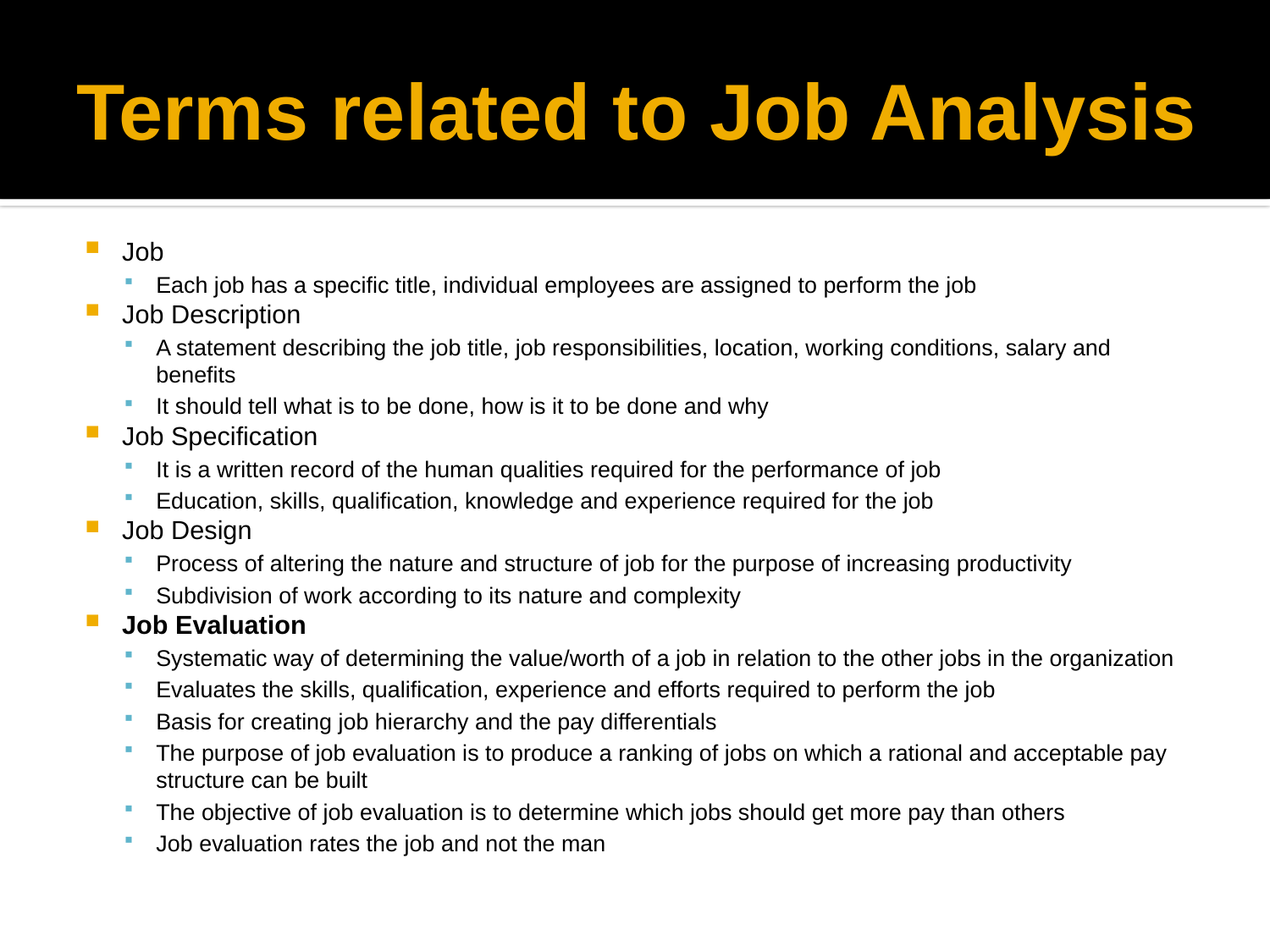

# Terms related to Job Analysis
Job
Each job has a specific title, individual employees are assigned to perform the job
Job Description
A statement describing the job title, job responsibilities, location, working conditions, salary and benefits
It should tell what is to be done, how is it to be done and why
Job Specification
It is a written record of the human qualities required for the performance of job
Education, skills, qualification, knowledge and experience required for the job
Job Design
Process of altering the nature and structure of job for the purpose of increasing productivity
Subdivision of work according to its nature and complexity
Job Evaluation
Systematic way of determining the value/worth of a job in relation to the other jobs in the organization
Evaluates the skills, qualification, experience and efforts required to perform the job
Basis for creating job hierarchy and the pay differentials
The purpose of job evaluation is to produce a ranking of jobs on which a rational and acceptable pay structure can be built
The objective of job evaluation is to determine which jobs should get more pay than others
Job evaluation rates the job and not the man